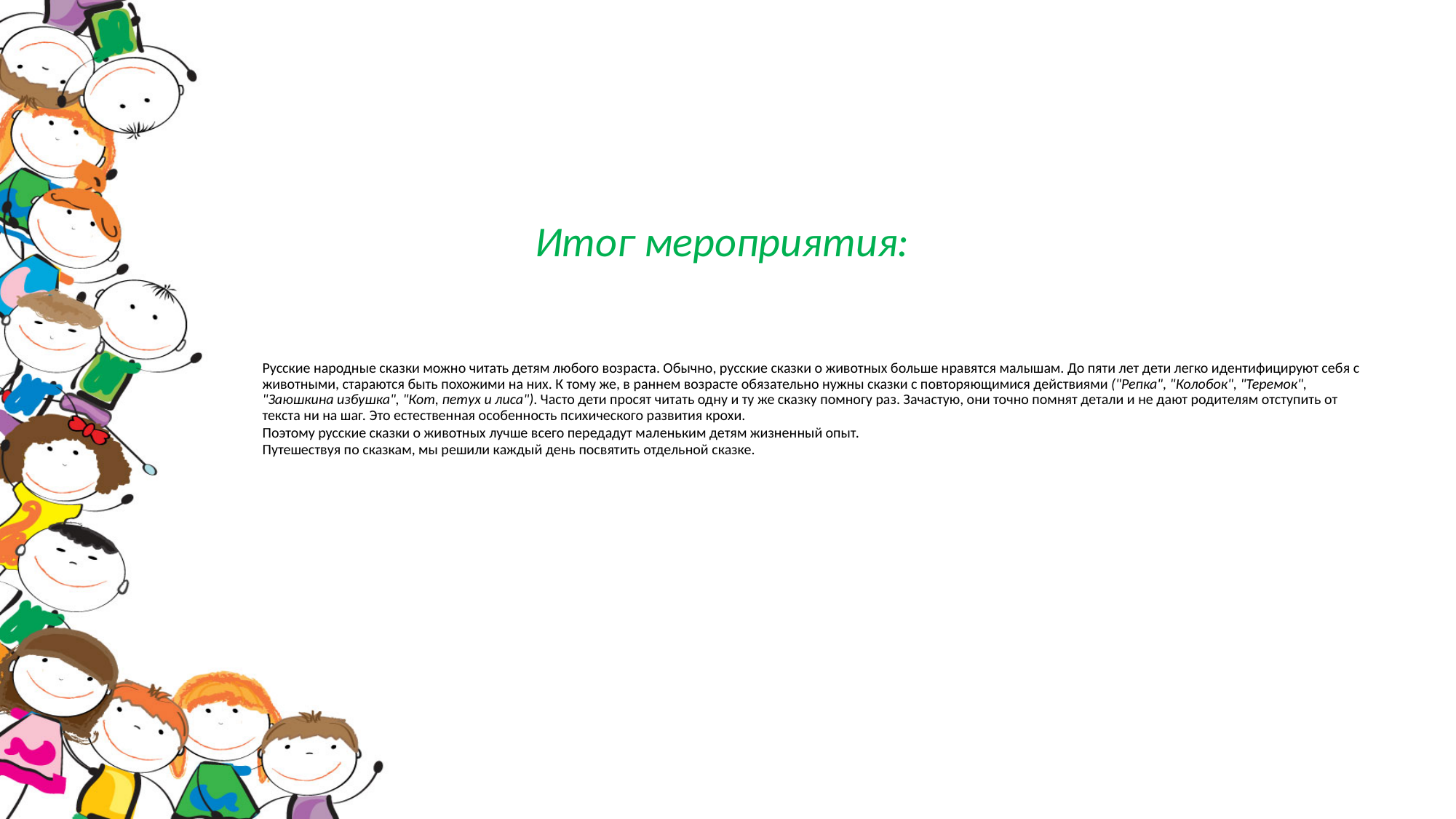

# Итог мероприятия:
Русские народные сказки можно читать детям любого возраста. Обычно, русские сказки о животных больше нравятся малышам. До пяти лет дети легко идентифицируют себя с животными, стараются быть похожими на них. К тому же, в раннем возрасте обязательно нужны сказки с повторяющимися действиями ("Репка", "Колобок", "Теремок", "Заюшкина избушка", "Кот, петух и лиса"). Часто дети просят читать одну и ту же сказку помногу раз. Зачастую, они точно помнят детали и не дают родителям отступить от текста ни на шаг. Это естественная особенность психического развития крохи.
Поэтому русские сказки о животных лучше всего передадут маленьким детям жизненный опыт.
Путешествуя по сказкам, мы решили каждый день посвятить отдельной сказке.